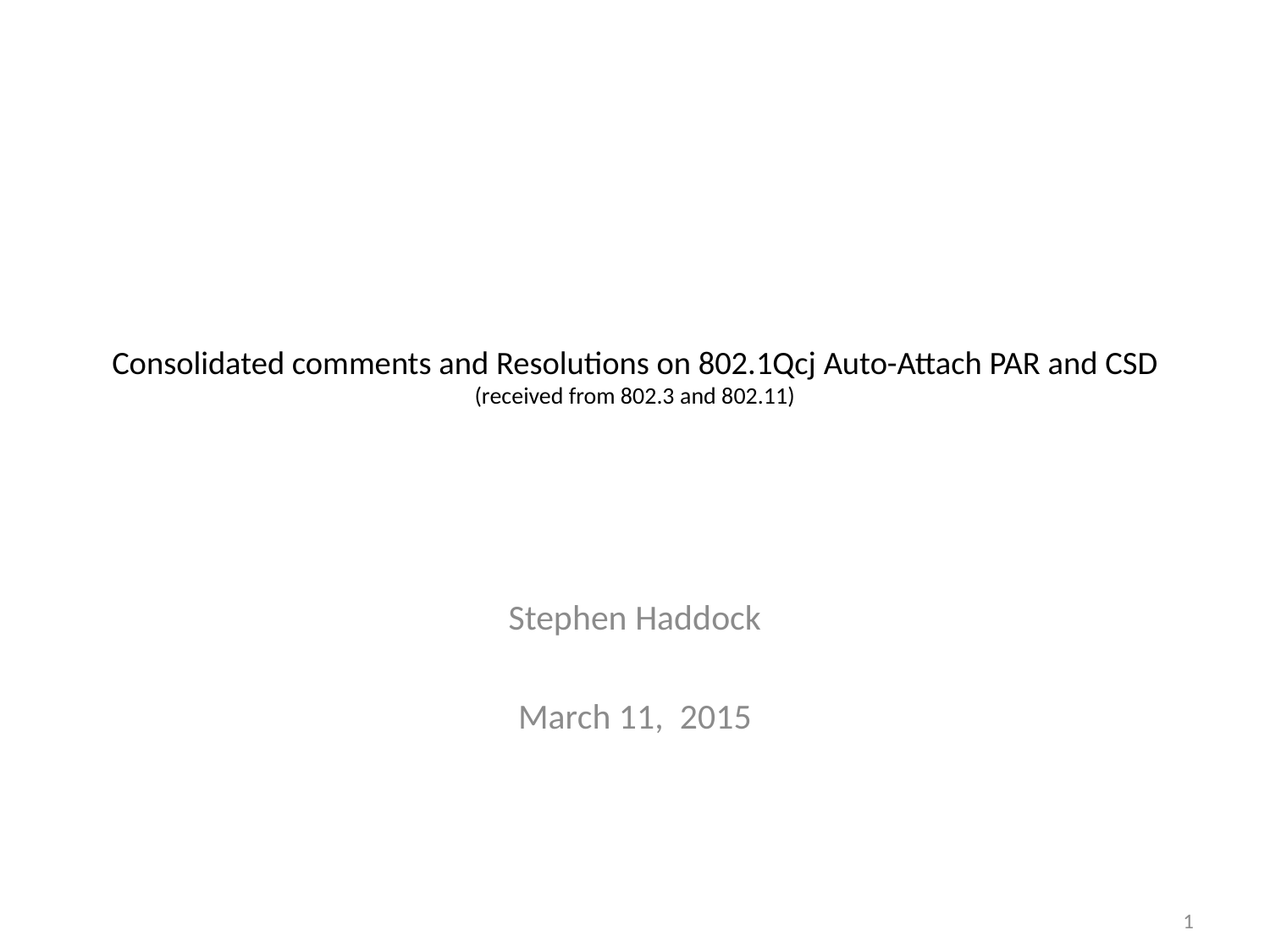

# Consolidated comments and Resolutions on 802.1Qcj Auto-Attach PAR and CSD (received from 802.3 and 802.11)

Stephen Haddock

March 11,  2015

1